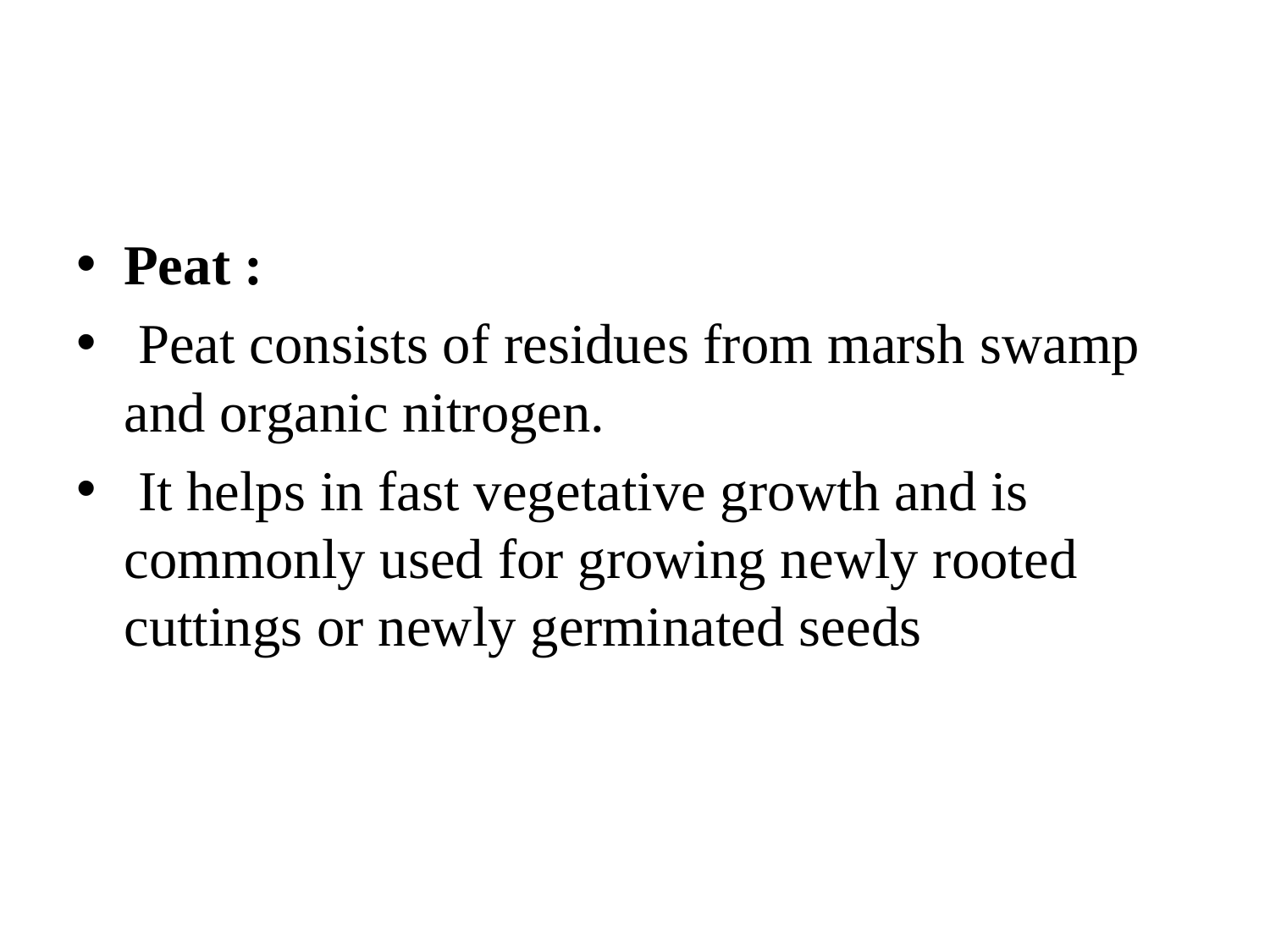

#
Peat :
 Peat consists of residues from marsh swamp and organic nitrogen.
 It helps in fast vegetative growth and is commonly used for growing newly rooted cuttings or newly germinated seeds